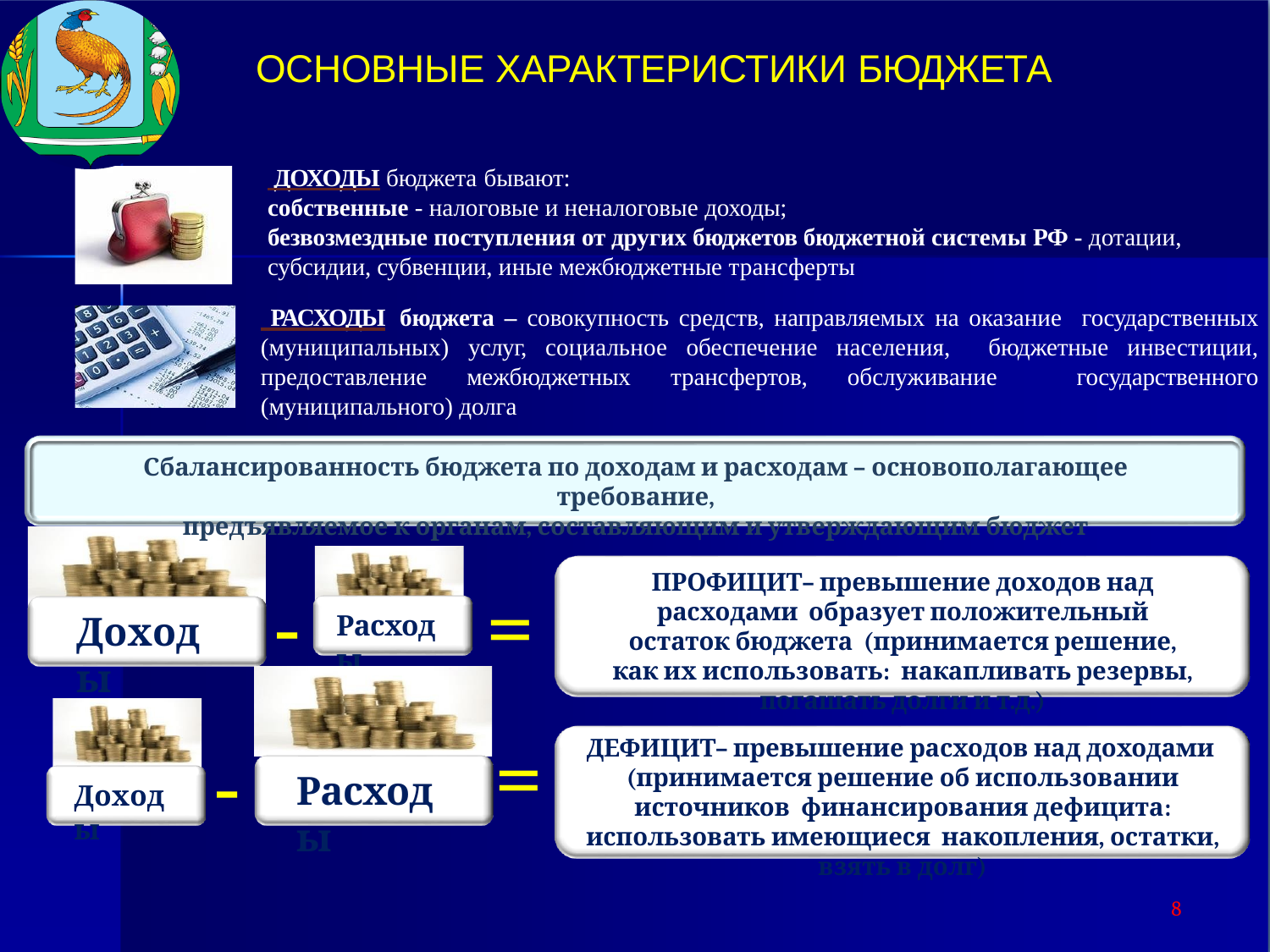

ОСНОВНЫЕ ХАРАКТЕРИСТИКИ БЮДЖЕТА

 ДОХОДЫ бюджета бывают:
собственные - налоговые и неналоговые доходы;
безвозмездные поступления от других бюджетов бюджетной системы РФ - дотации,  субсидии, субвенции, иные межбюджетные трансферты
 РАСХОДЫ бюджета – совокупность средств, направляемых на оказание  государственных (муниципальных) услуг, социальное обеспечение населения,  бюджетные инвестиции, предоставление межбюджетных трансфертов, обслуживание  государственного (муниципального) долга

Сбалансированность бюджета по доходам и расходам – основополагающее требование,
предъявляемое к органам, составляющим и утверждающим бюджет

ПРОФИЦИТ– превышение доходов над расходами  образует положительный остаток бюджета  (принимается решение, как их использовать:  накапливать резервы, погашать долги и т.д.)
-
=
=

Доходы
Расходы

ДЕФИЦИТ– превышение расходов над доходами  (принимается решение об использовании источников  финансирования дефицита: использовать имеющиеся  накопления, остатки, взять в долг)
-

Расходы

Доходы
8